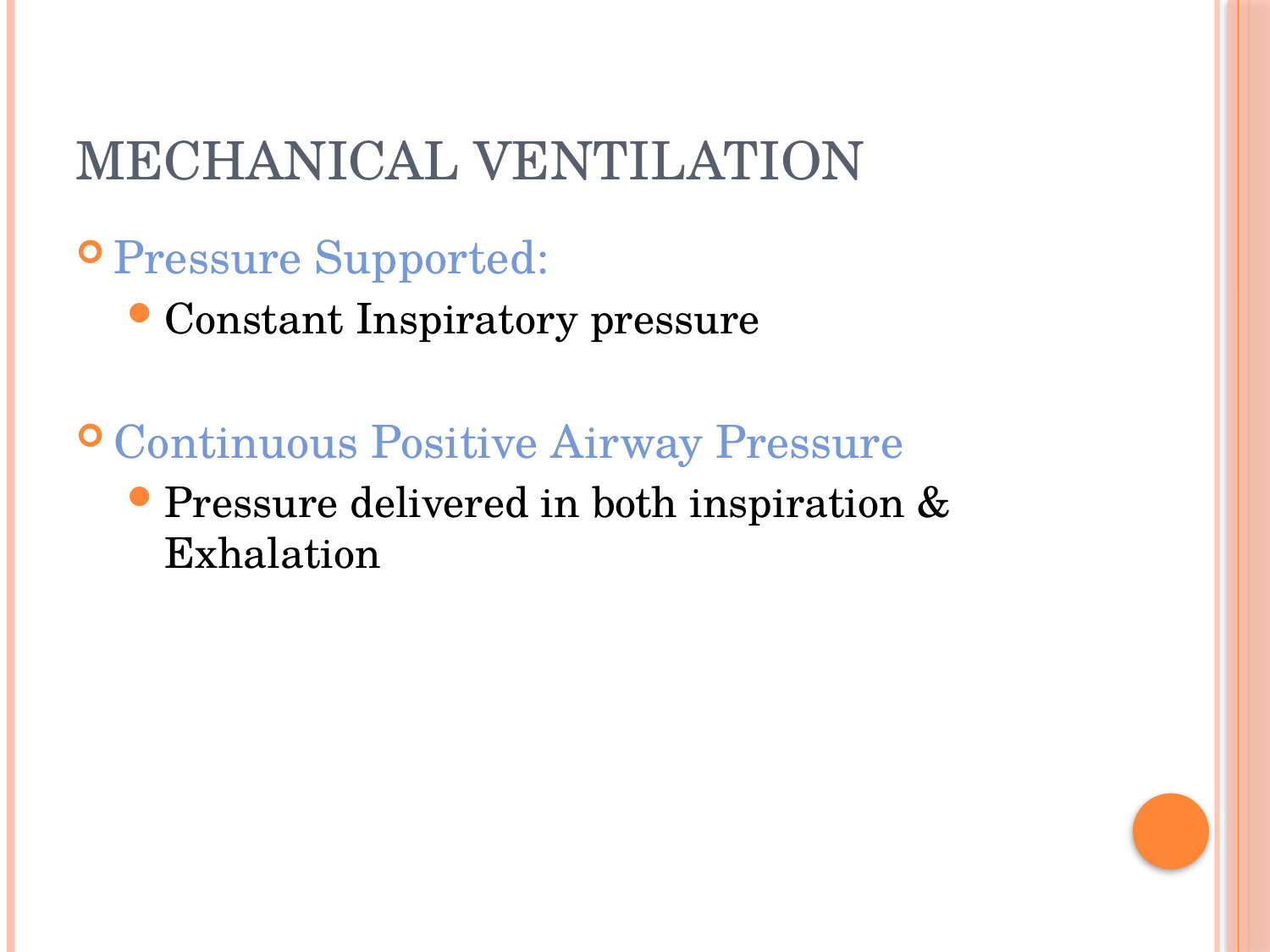

# Mechanical Ventilation
Pressure Supported:
Constant Inspiratory pressure

Continuous Positive Airway Pressure
Pressure delivered in both inspiration & Exhalation